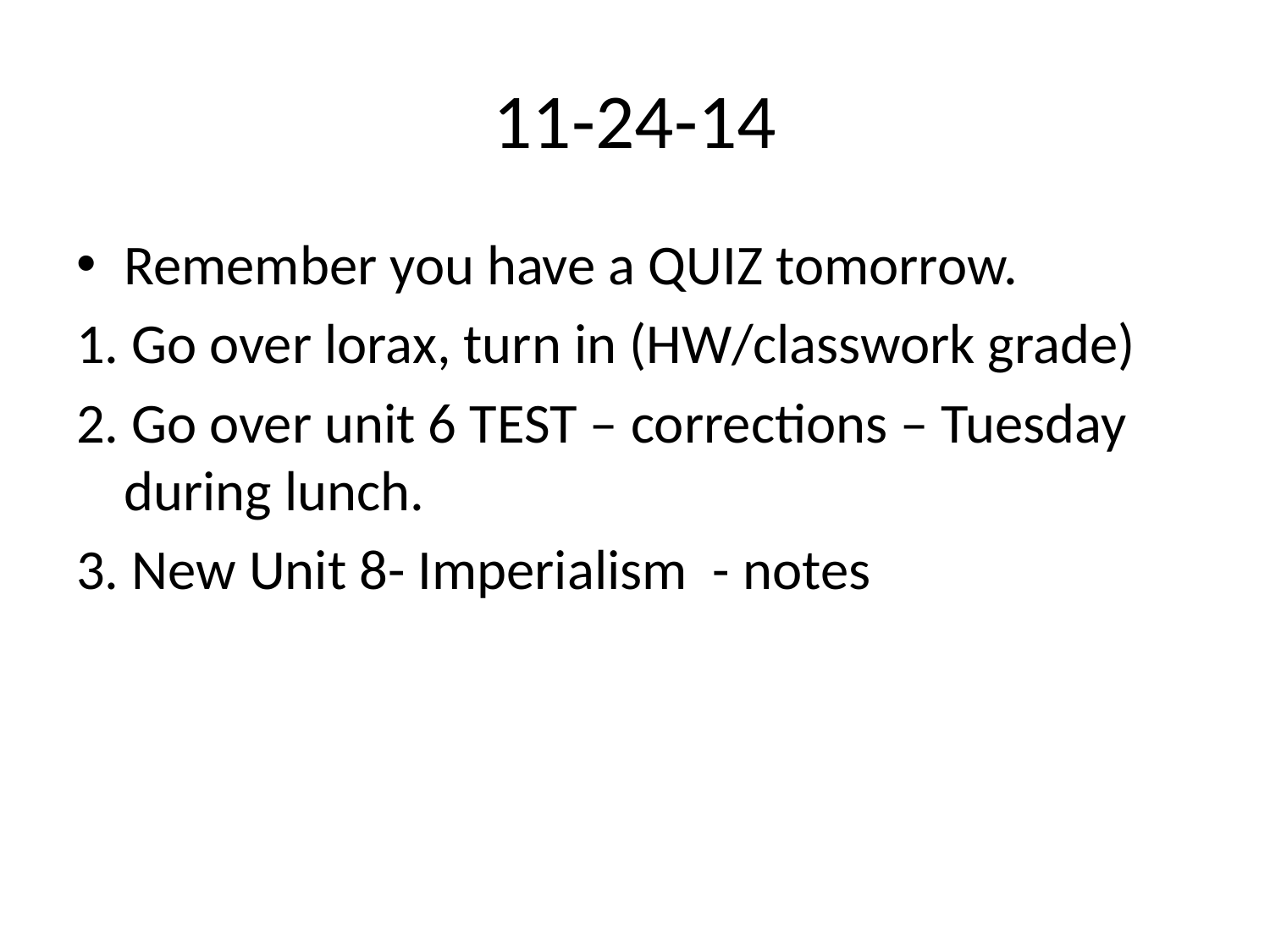

# 11-24-14
Remember you have a QUIZ tomorrow.
1. Go over lorax, turn in (HW/classwork grade)
2. Go over unit 6 TEST – corrections – Tuesday during lunch.
3. New Unit 8- Imperialism  - notes